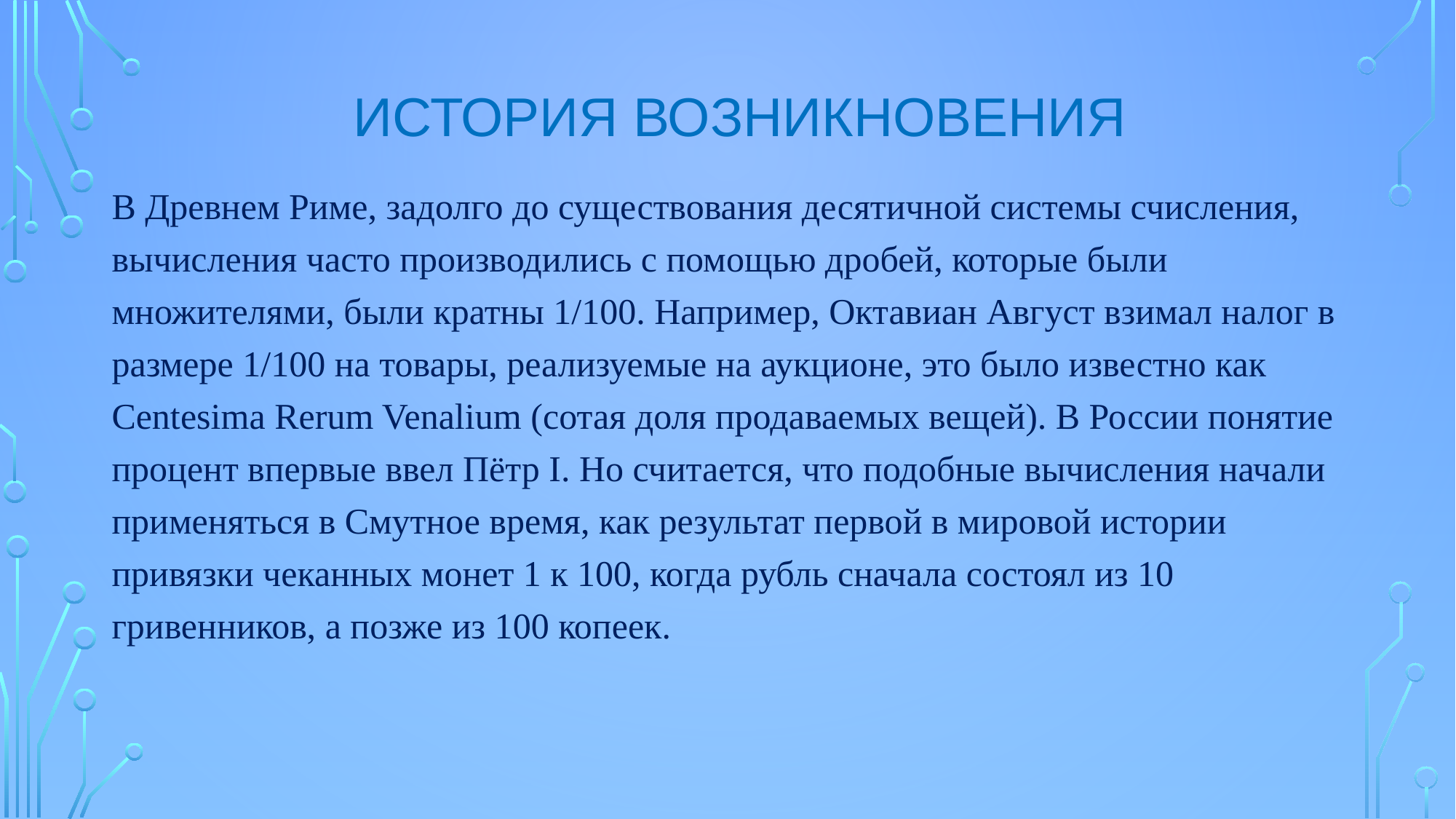

# История возникновения
В Древнем Риме, задолго до существования десятичной системы счисления, вычисления часто производились с помощью дробей, которые были множителями, были кратны 1/100. Например, Октавиан Август взимал налог в размере 1/100 на товары, реализуемые на аукционе, это было известно как Centesima Rerum Venalium (сотая доля продаваемых вещей). В России понятие процент впервые ввел Пётр I. Но считается, что подобные вычисления начали применяться в Смутное время, как результат первой в мировой истории привязки чеканных монет 1 к 100, когда рубль сначала состоял из 10 гривенников, а позже из 100 копеек.